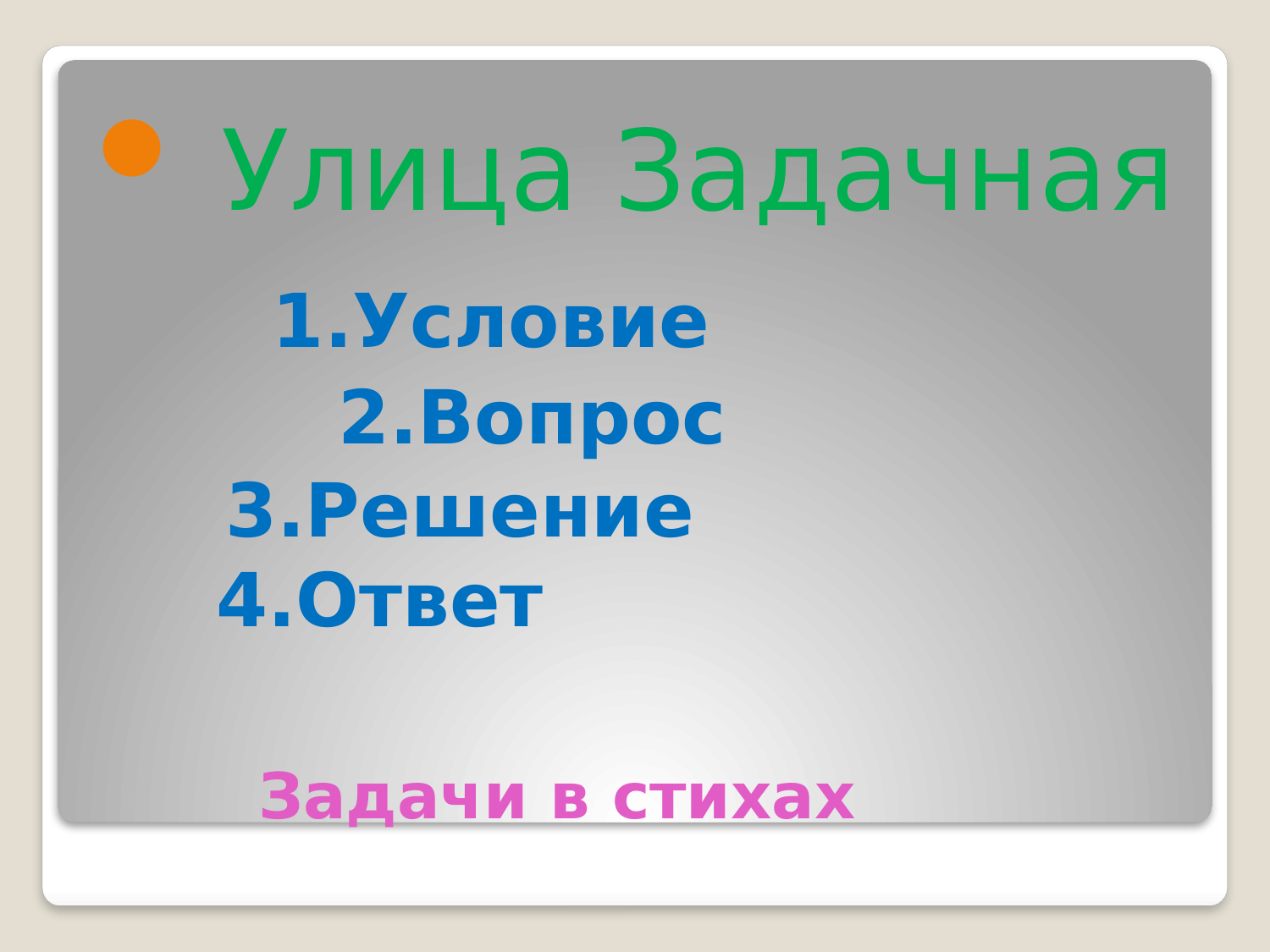

Улица Задачная     1.Условие                           2.Вопрос
     3.Решение               4.Ответ
# Задачи в стихах